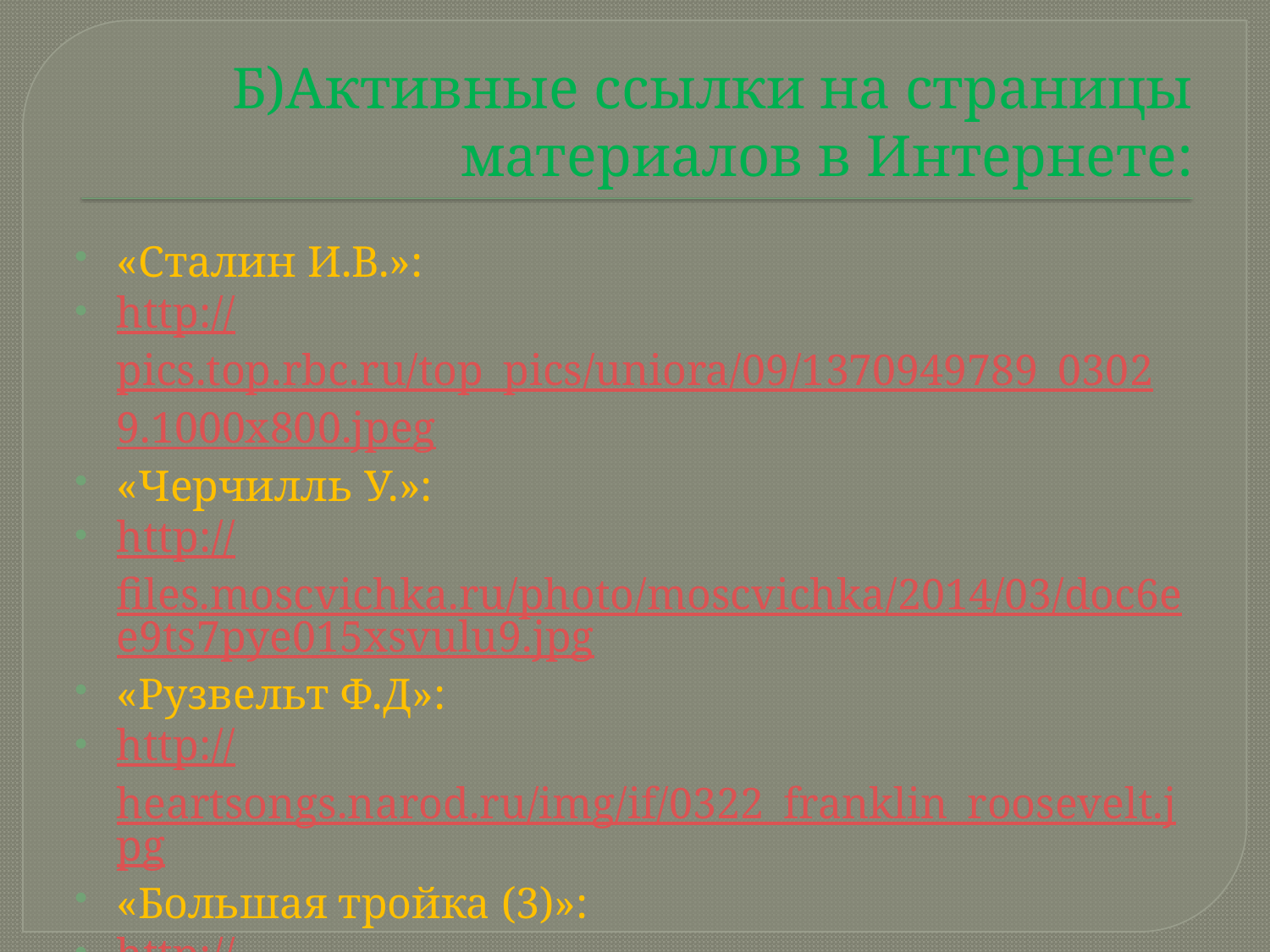

# Б)Активные ссылки на страницы материалов в Интернете:
«Сталин И.В.»:
http://pics.top.rbc.ru/top_pics/uniora/09/1370949789_03029.1000x800.jpeg
«Черчилль У.»:
http://files.moscvichka.ru/photo/moscvichka/2014/03/doc6ee9ts7pye015xsvulu9.jpg
«Рузвельт Ф.Д»:
http://heartsongs.narod.ru/img/if/0322_franklin_roosevelt.jpg
«Большая тройка (3)»:
http://victory.rusarchives.ru/img/photos/1129_1840363727_big.jpg